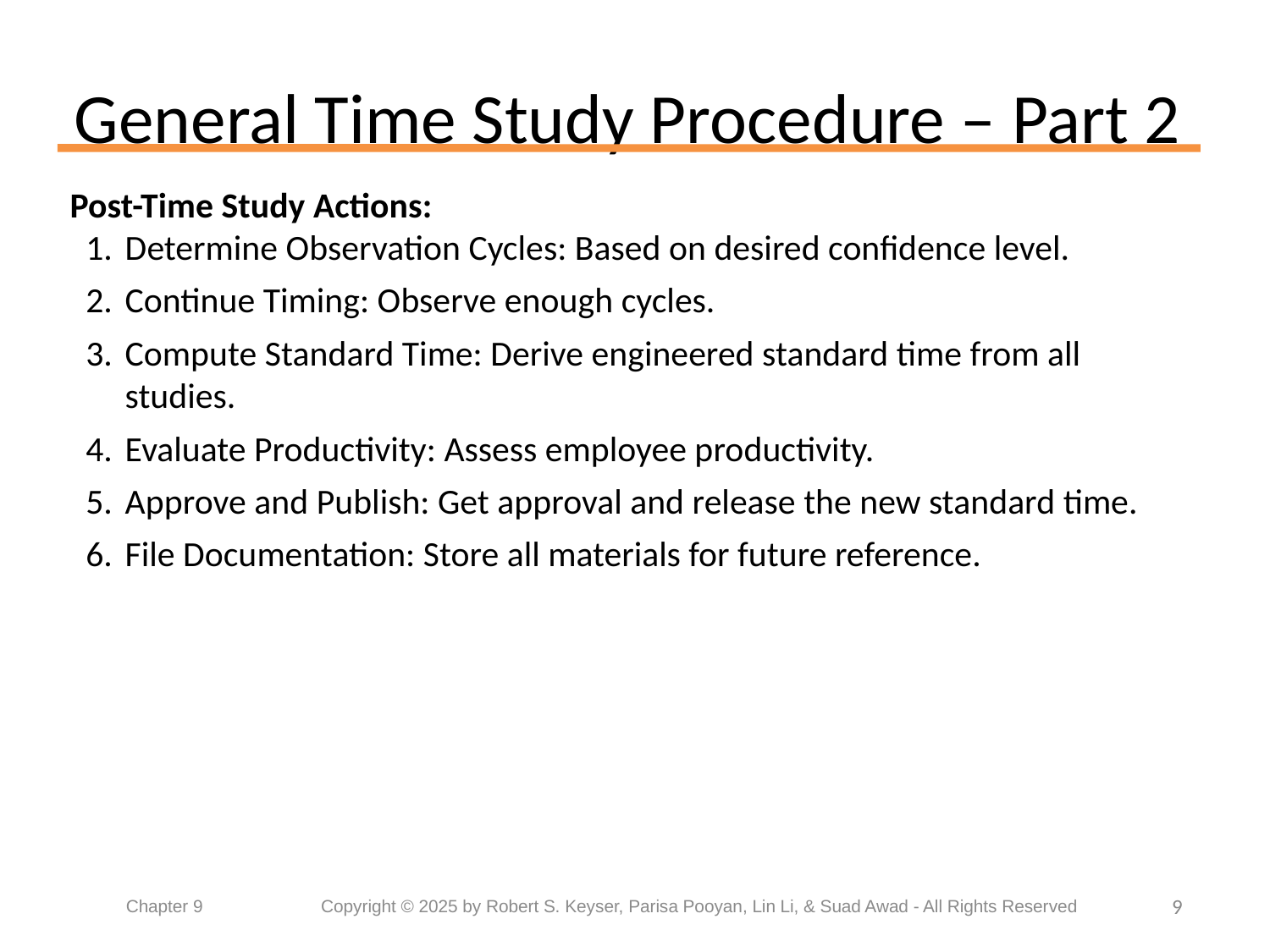

# General Time Study Procedure – Part 2

Post-Time Study Actions:
Determine Observation Cycles: Based on desired confidence level.
Continue Timing: Observe enough cycles.
Compute Standard Time: Derive engineered standard time from all studies.
Evaluate Productivity: Assess employee productivity.
Approve and Publish: Get approval and release the new standard time.
File Documentation: Store all materials for future reference.
9
Chapter 9	              Copyright © 2025 by Robert S. Keyser, Parisa Pooyan, Lin Li, & Suad Awad - All Rights Reserved